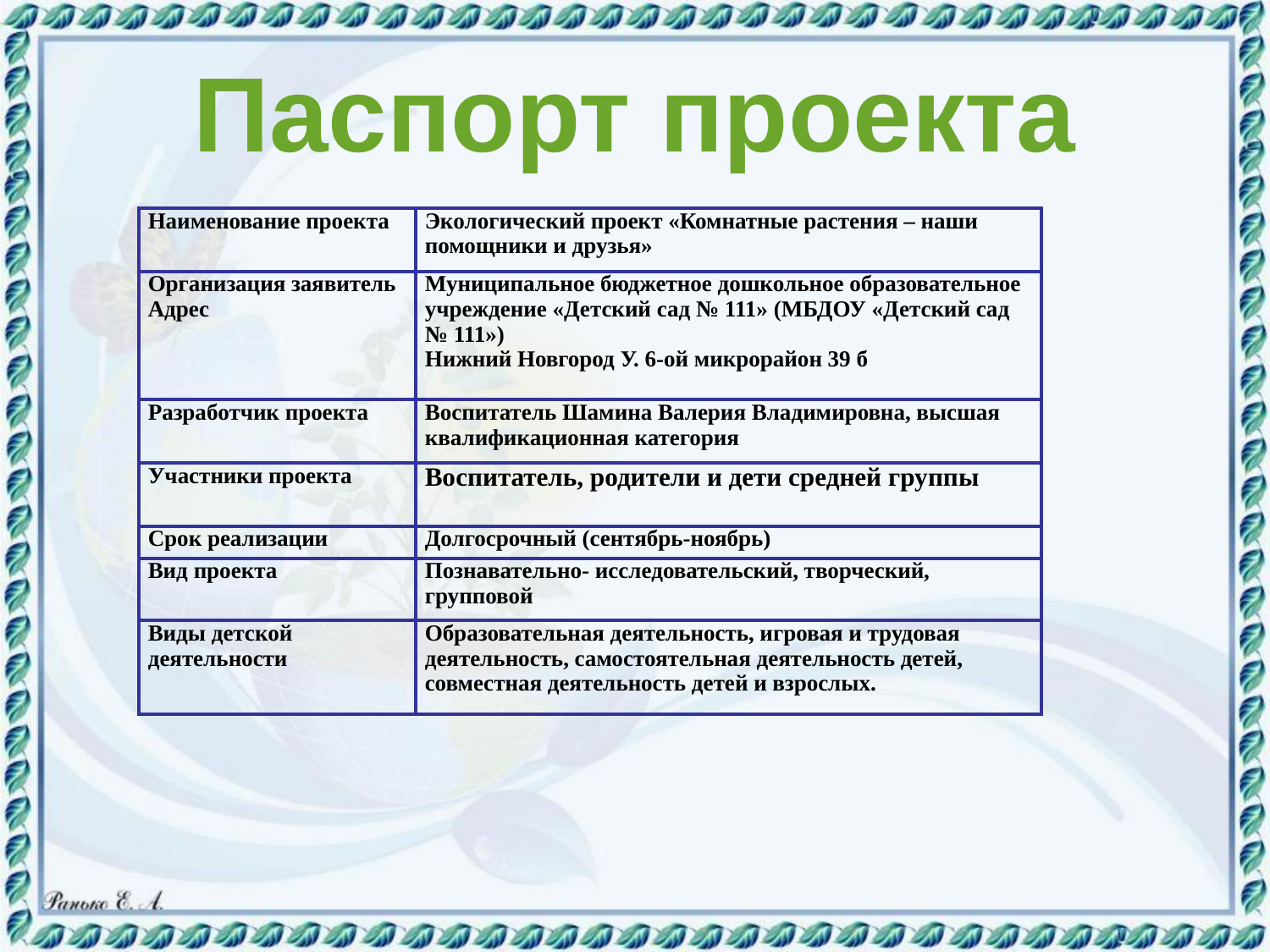

Паспорт проекта
| Наименование проекта | Экологический проект «Комнатные растения – наши помощники и друзья» |
| --- | --- |
| Организация заявитель Адрес | Муниципальное бюджетное дошкольное образовательное учреждение «Детский сад № 111» (МБДОУ «Детский сад № 111») Нижний Новгород У. 6-ой микрорайон 39 б |
| Разработчик проекта | Воспитатель Шамина Валерия Владимировна, высшая квалификационная категория |
| Участники проекта | Воспитатель, родители и дети средней группы |
| Срок реализации | Долгосрочный (сентябрь-ноябрь) |
| Вид проекта | Познавательно- исследовательский, творческий, групповой |
| Виды детской деятельности | Образовательная деятельность, игровая и трудовая деятельность, самостоятельная деятельность детей, совместная деятельность детей и взрослых. |